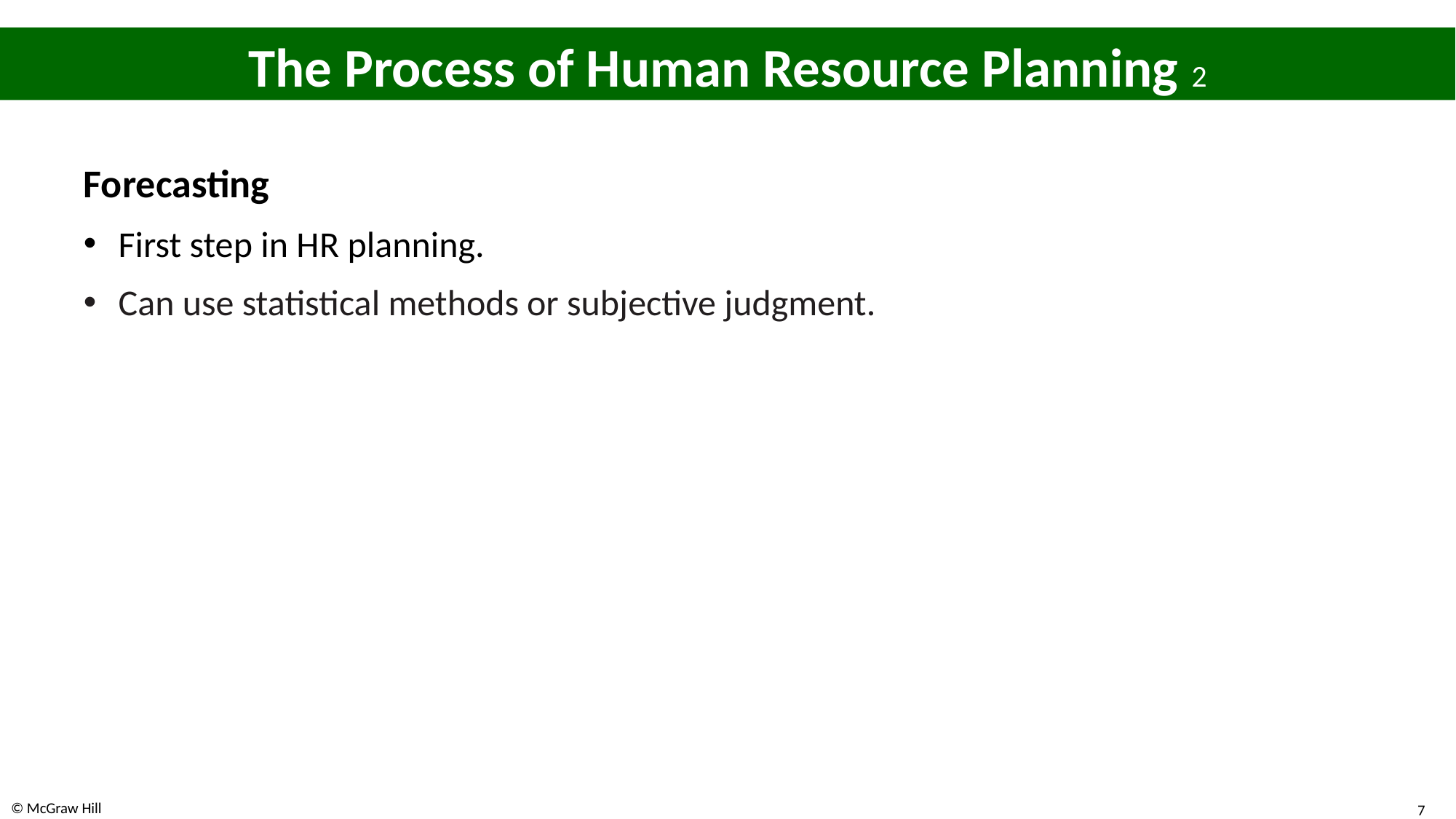

# The Process of Human Resource Planning 2
Forecasting
First step in H R planning.
Can use statistical methods or subjective judgment.